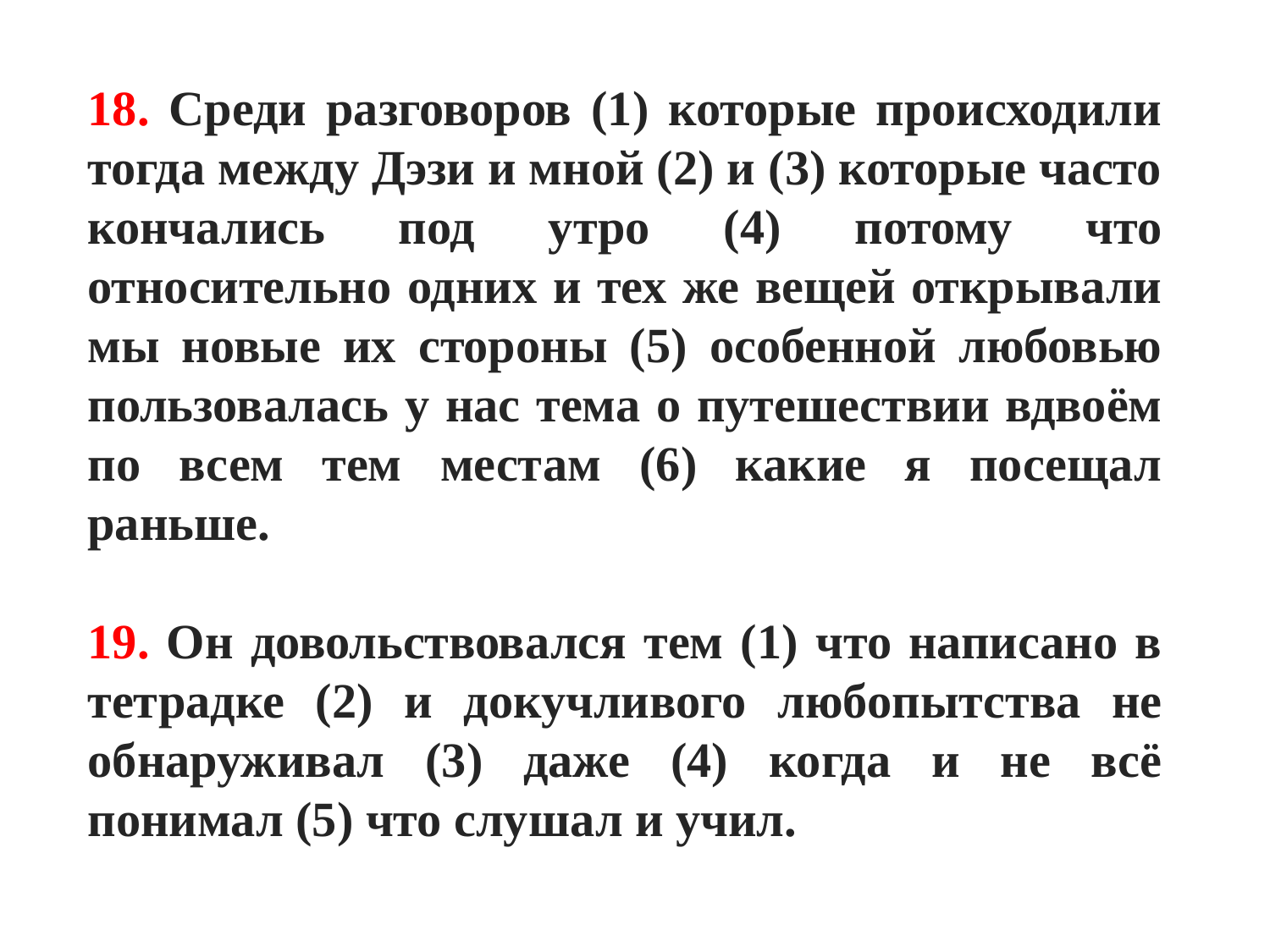

18. Среди разговоров (1) которые происходили тогда между Дэзи и мной (2) и (3) которые часто кончались под утро (4) потому что относительно одних и тех же вещей открывали мы новые их стороны (5) особенной любовью пользовалась у нас тема о путешествии вдвоём по всем тем местам (6) какие я посещал раньше.

19. Он довольствовался тем (1) что написано в тетрадке (2) и докучливого любопытства не обнаруживал (3) даже (4) когда и не всё понимал (5) что слушал и учил.